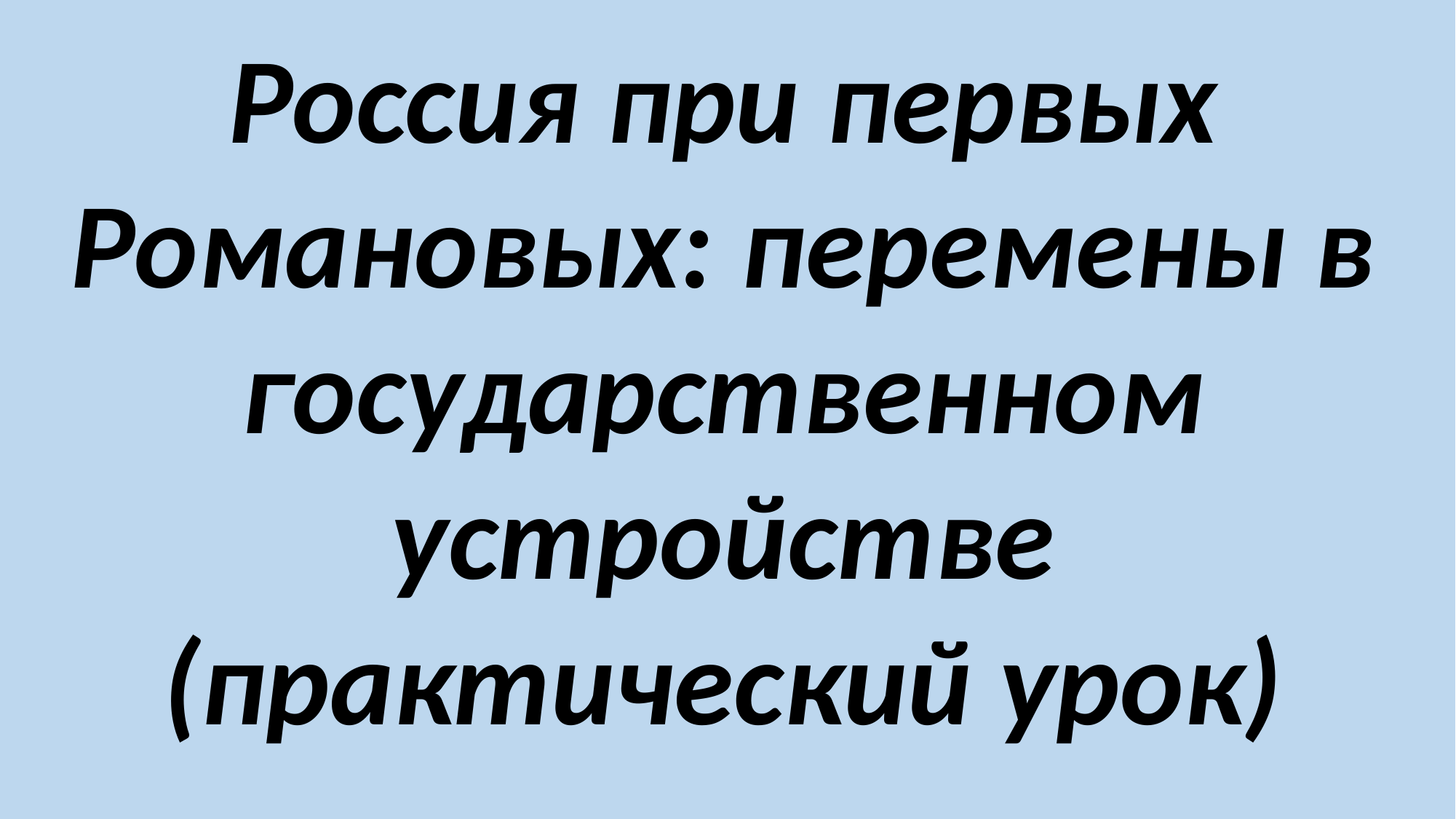

Россия при первых Романовых: перемены в государственном устройстве
(практический урок)